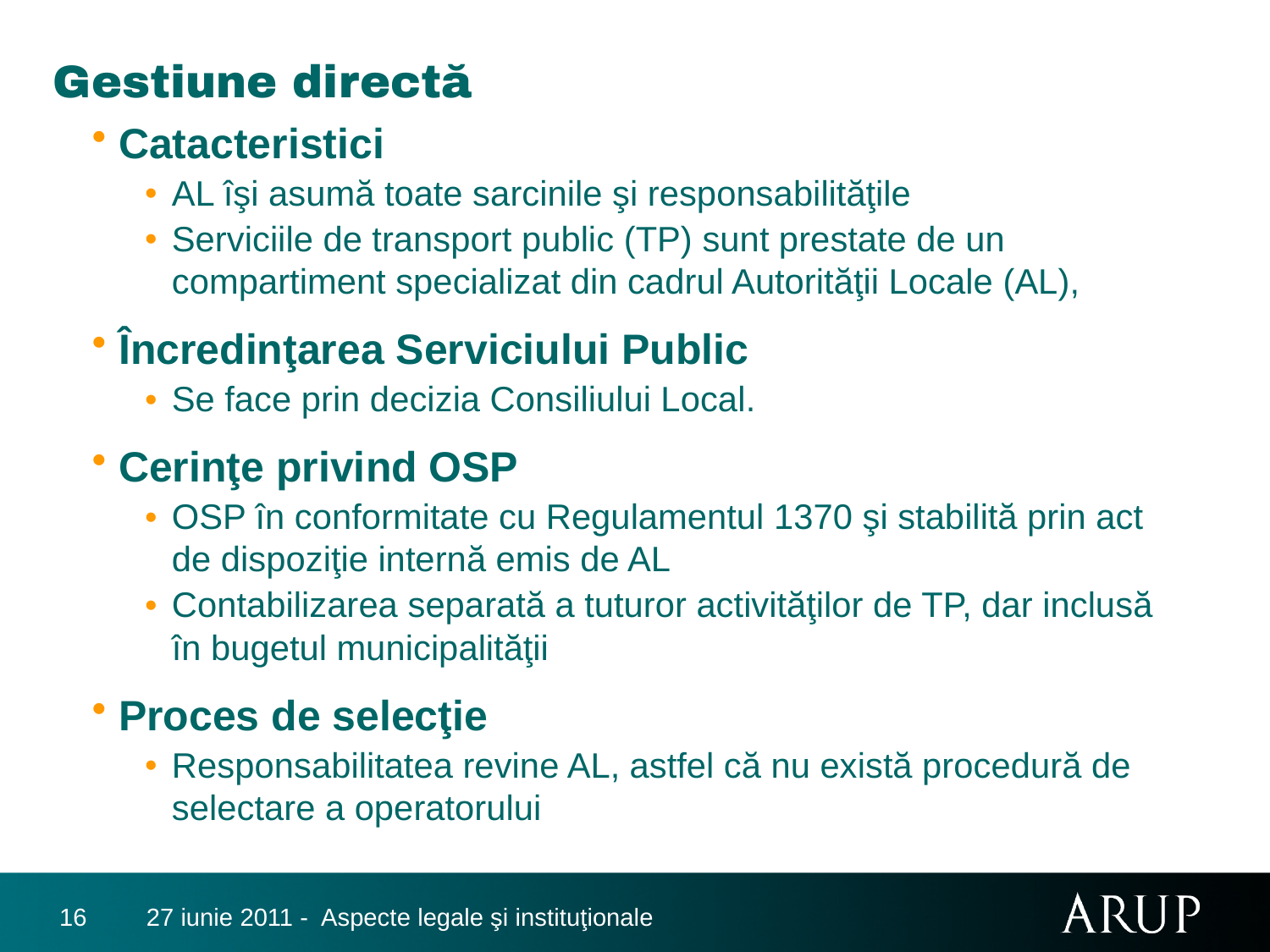

# Gestiune directă
Catacteristici
AL îşi asumă toate sarcinile şi responsabilităţile
Serviciile de transport public (TP) sunt prestate de un compartiment specializat din cadrul Autorităţii Locale (AL),
Încredinţarea Serviciului Public
Se face prin decizia Consiliului Local.
Cerinţe privind OSP
OSP în conformitate cu Regulamentul 1370 şi stabilită prin act de dispoziţie internă emis de AL
Contabilizarea separată a tuturor activităţilor de TP, dar inclusă în bugetul municipalităţii
Proces de selecţie
Responsabilitatea revine AL, astfel că nu există procedură de selectare a operatorului

16
27 iunie 2011 -  Aspecte legale şi instituţionale